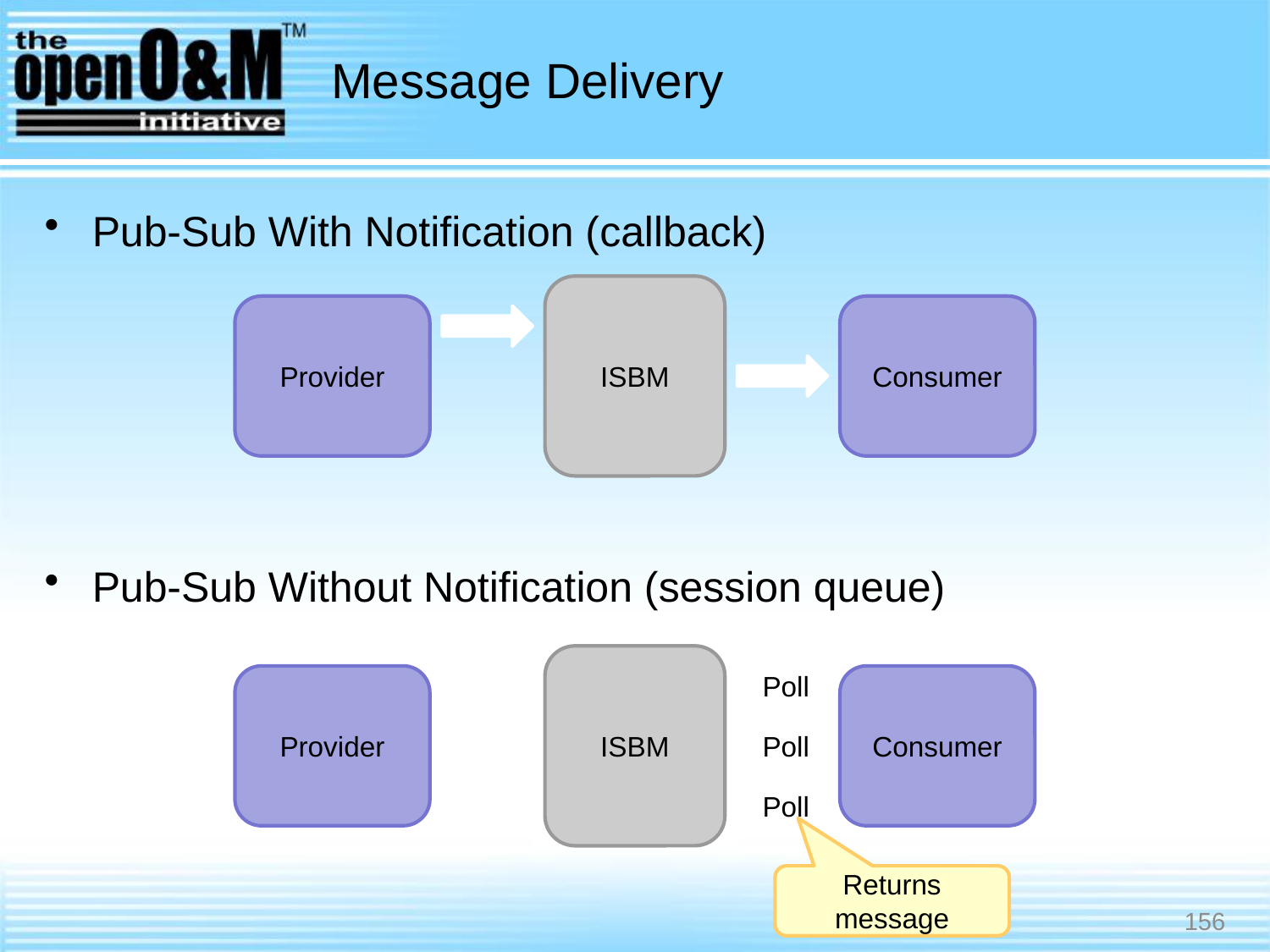

# Message Delivery
Pub-Sub With Notification (callback)

Pub-Sub Without Notification (session queue)
ISBM
Provider
Consumer

ISBM
Provider
Poll
Consumer
Poll

Poll
Returns message
156